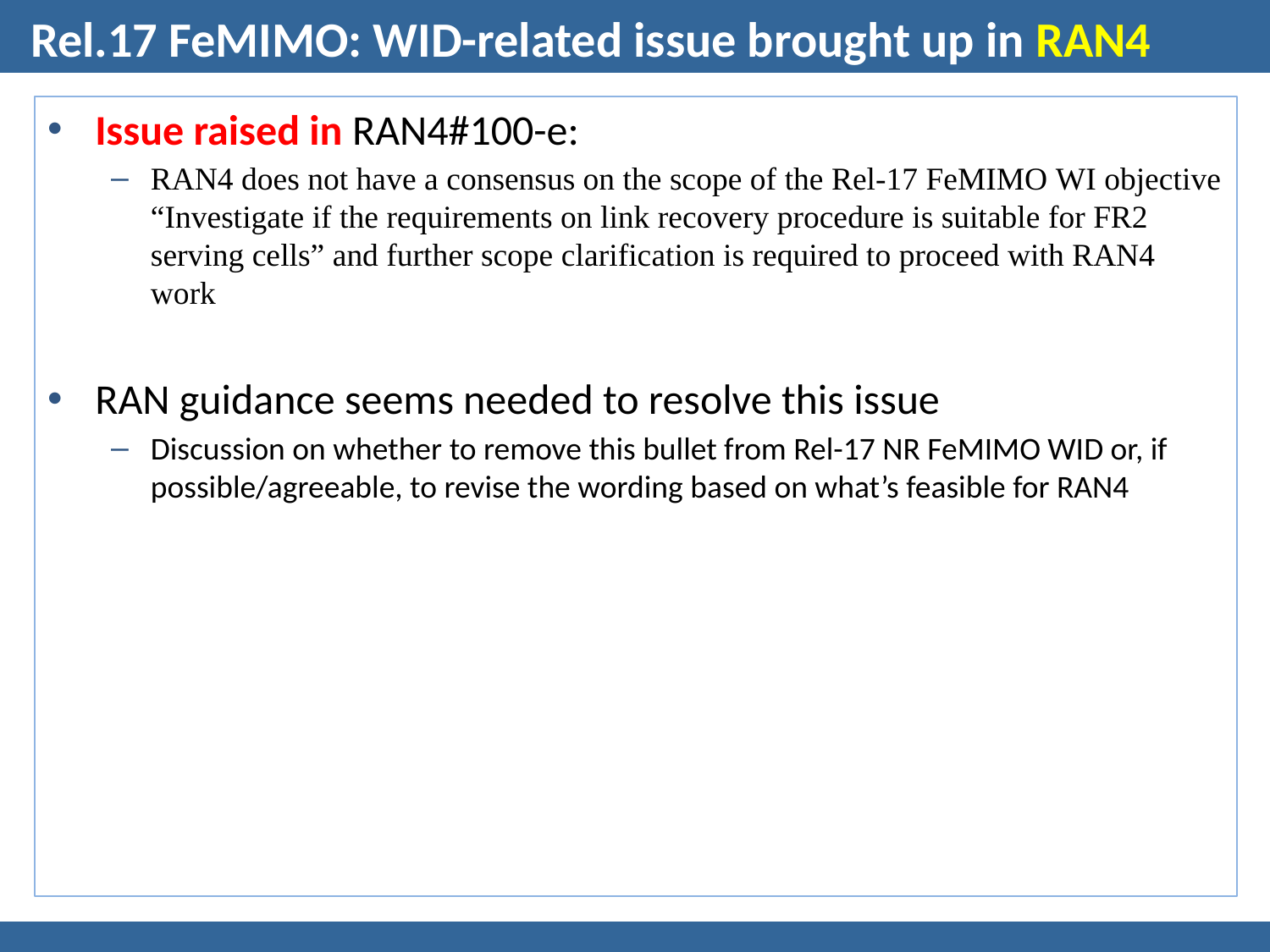

# Rel.17 FeMIMO: WID-related issue brought up in RAN4
Issue raised in RAN4#100-e:
RAN4 does not have a consensus on the scope of the Rel-17 FeMIMO WI objective “Investigate if the requirements on link recovery procedure is suitable for FR2 serving cells” and further scope clarification is required to proceed with RAN4 work

RAN guidance seems needed to resolve this issue
Discussion on whether to remove this bullet from Rel-17 NR FeMIMO WID or, if possible/agreeable, to revise the wording based on what’s feasible for RAN4